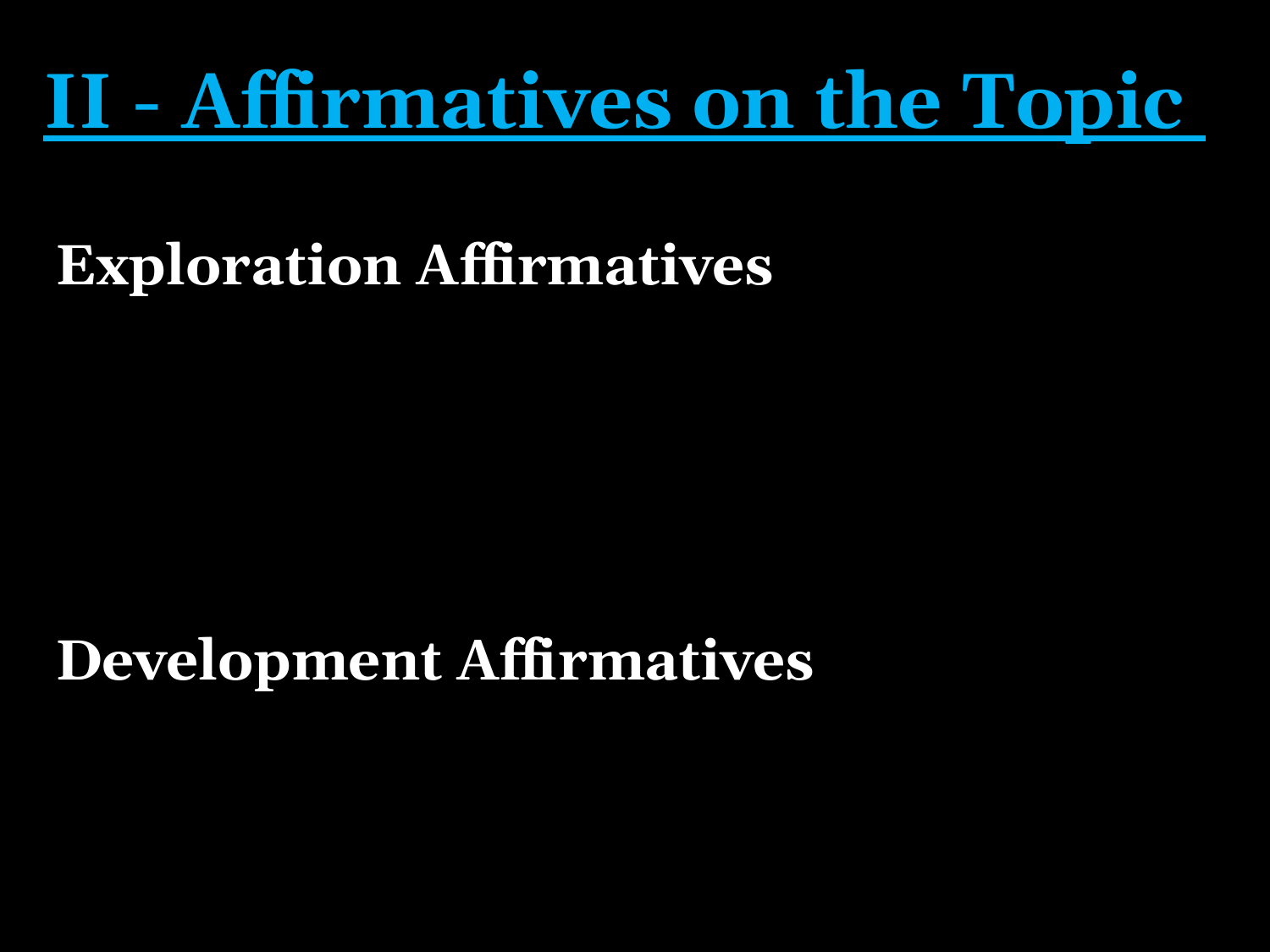

# II - Affirmatives on the Topic
Exploration Affirmatives

Development Affirmatives